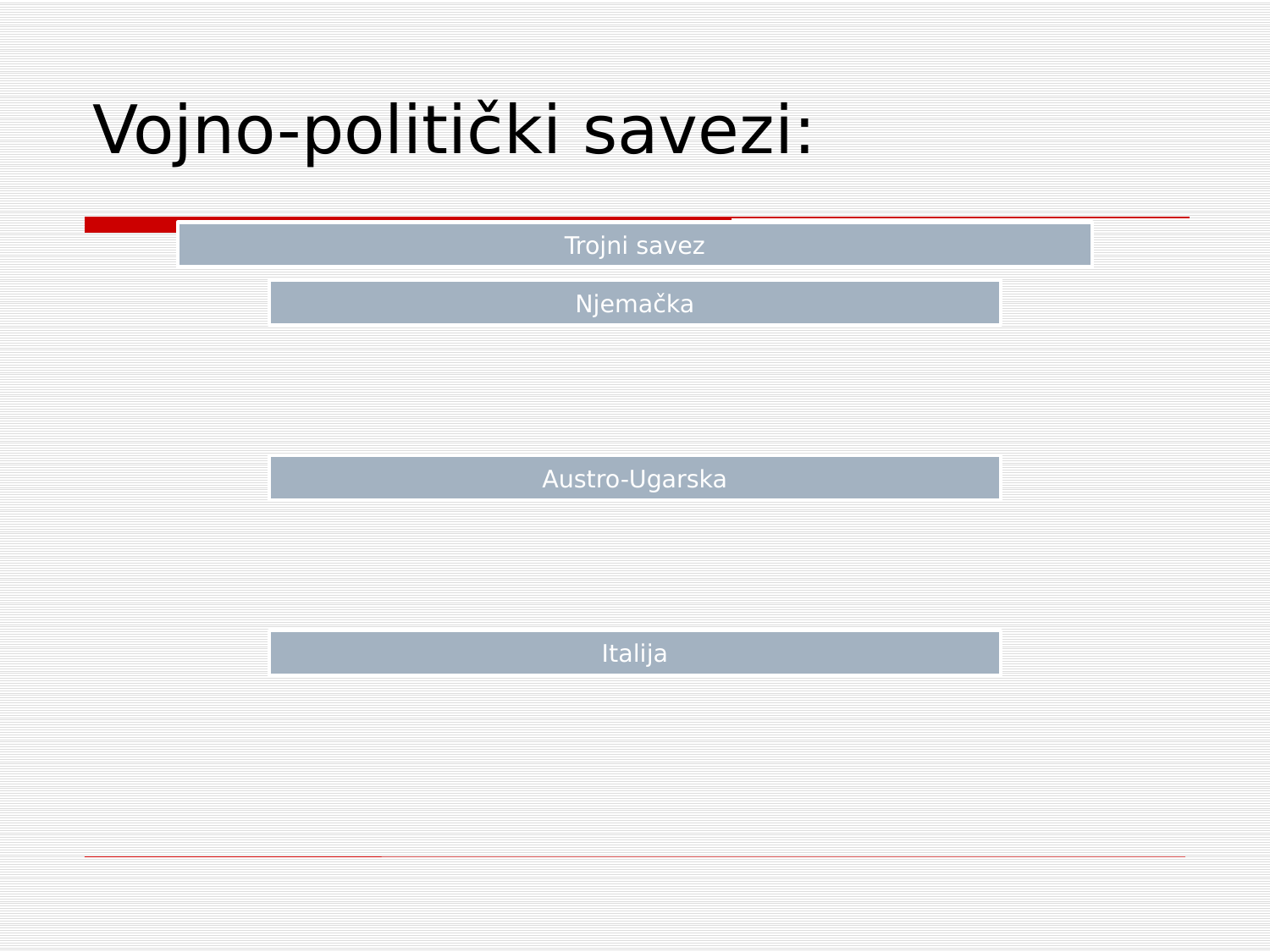

Vojno-politički savezi:
Trojni savez
Njemačka
Austro-Ugarska
Italija